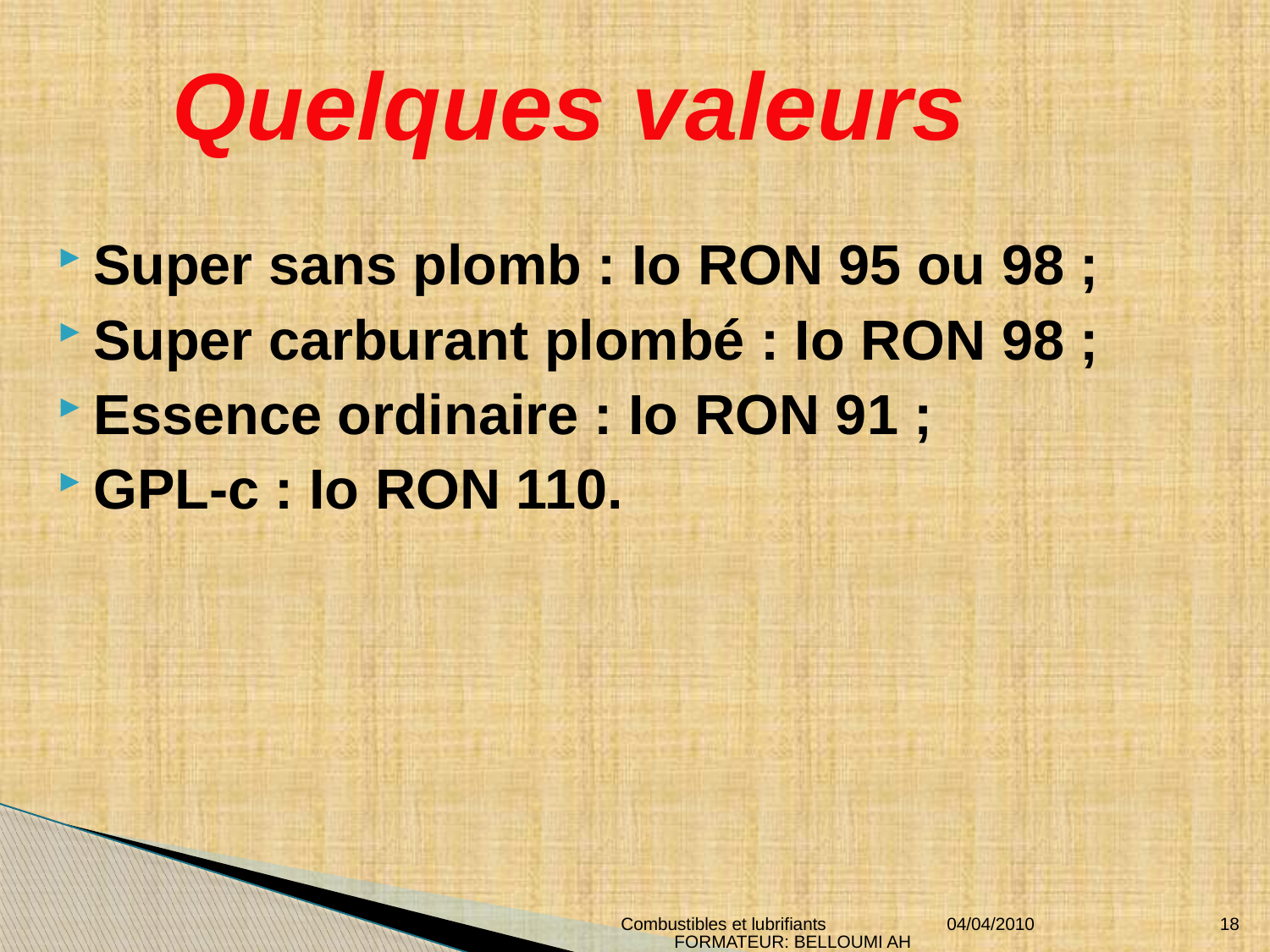

# Quelques valeurs
Super sans plomb : Io RON 95 ou 98 ;
Super carburant plombé : Io RON 98 ;
Essence ordinaire : Io RON 91 ;
GPL-c : Io RON 110.

Combustibles et lubrifiants                              FORMATEUR: BELLOUMI AHMED
04/04/2010
18